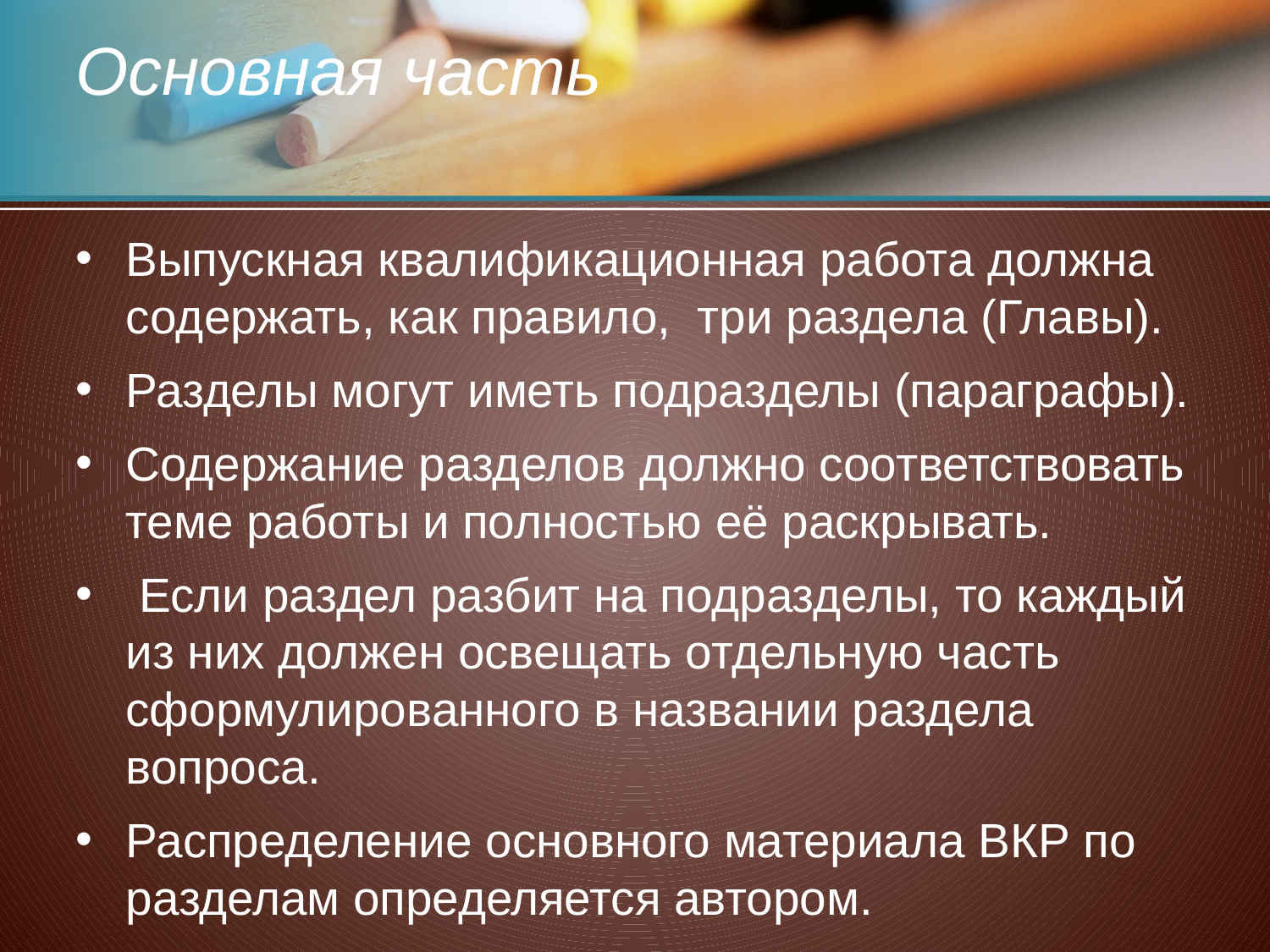

# Основная часть
Выпускная квалификационная работа должна содержать, как правило,  три раздела (Главы).
Разделы могут иметь подразделы (параграфы).
Содержание разделов должно соответствовать теме работы и полностью её раскрывать.
 Если раздел разбит на подразделы, то каждый из них должен освещать отдельную часть сформулированного в названии раздела вопроса.
Распределение основного материала ВКР по разделам определяется автором.